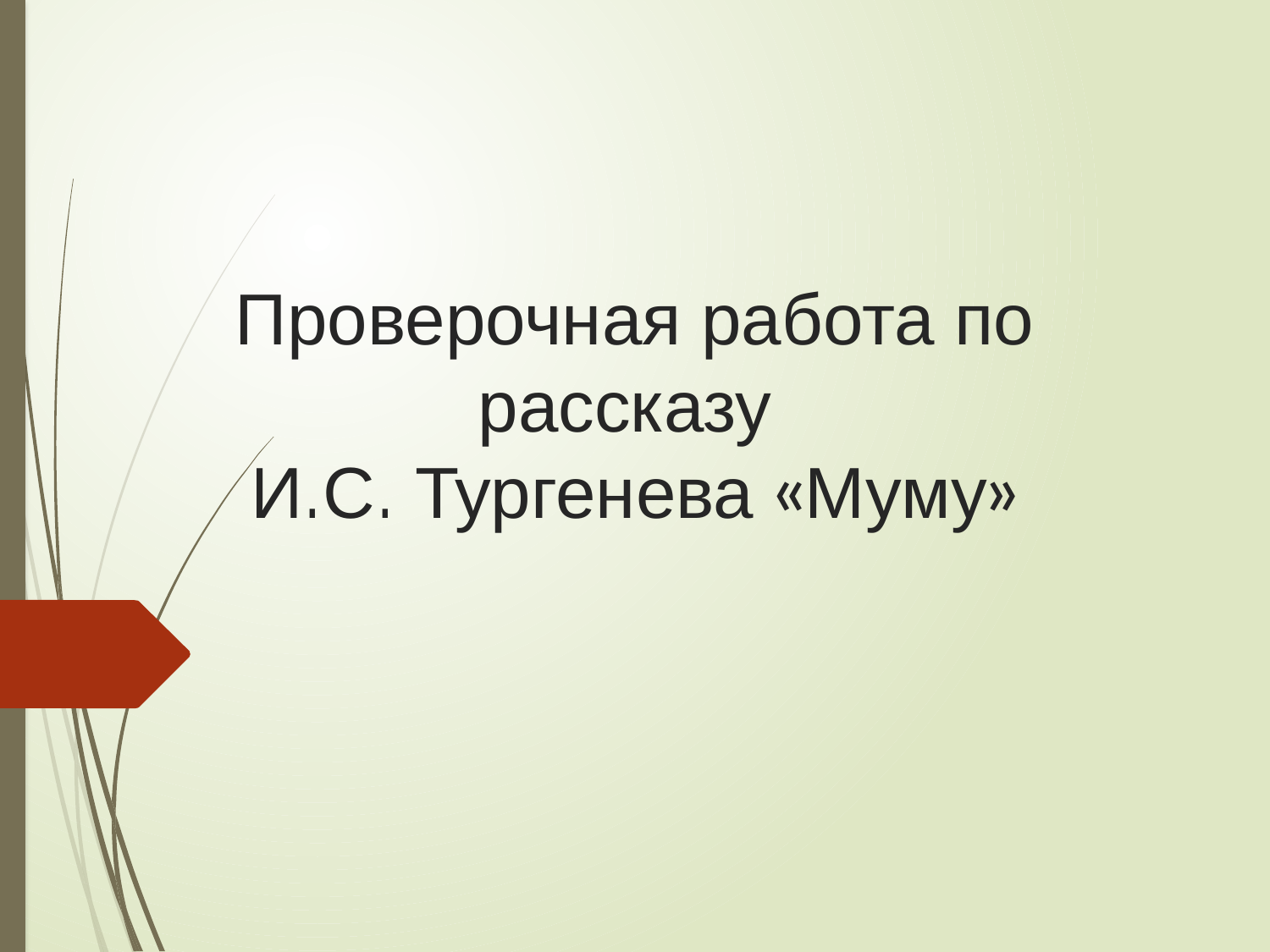

# Проверочная работа по рассказу И.С. Тургенева «Муму»